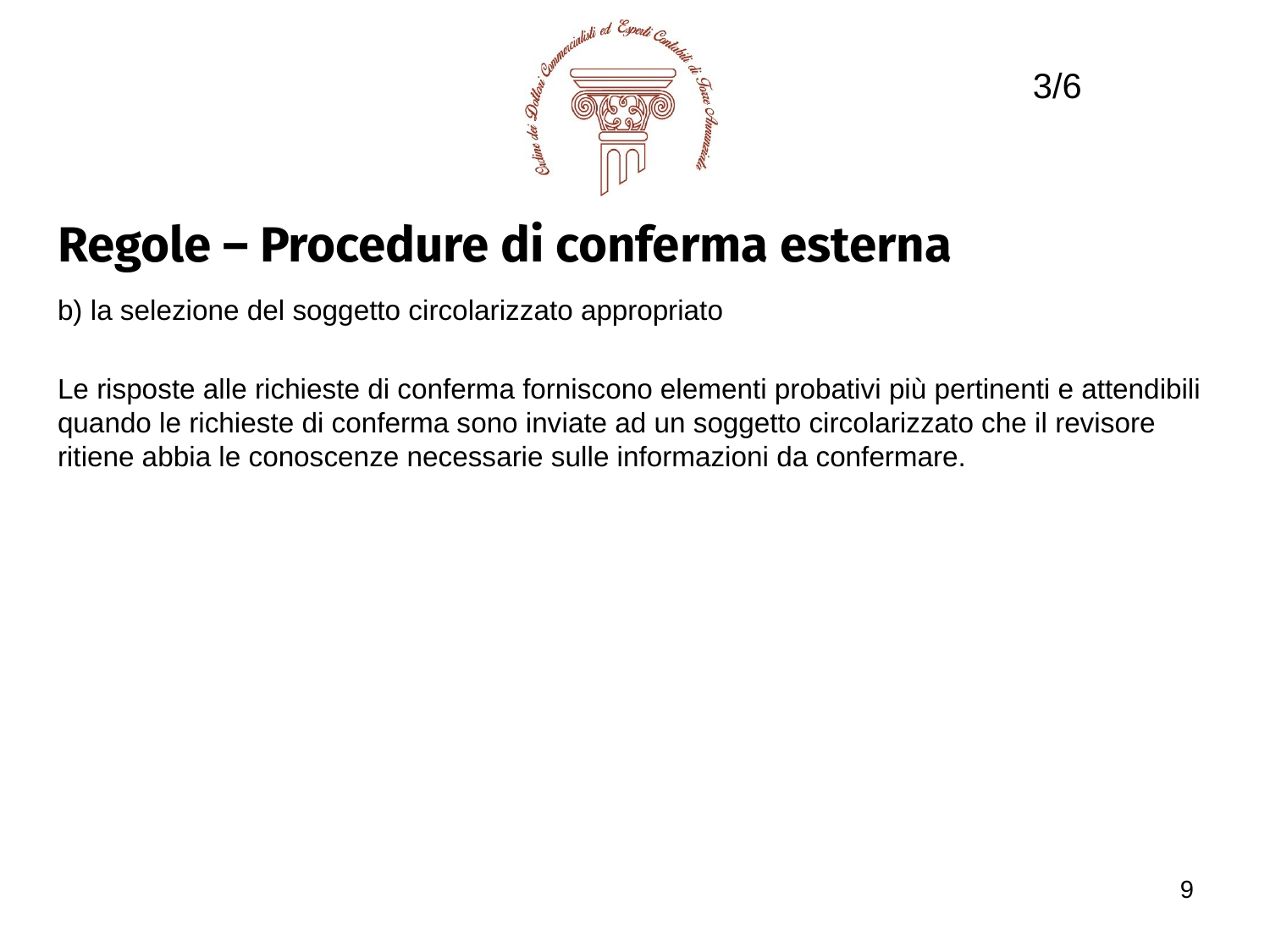

3/6
Regole – Procedure di conferma esterna

b) la selezione del soggetto circolarizzato appropriato

Le risposte alle richieste di conferma forniscono elementi probativi più pertinenti e attendibili quando le richieste di conferma sono inviate ad un soggetto circolarizzato che il revisore ritiene abbia le conoscenze necessarie sulle informazioni da confermare.

9